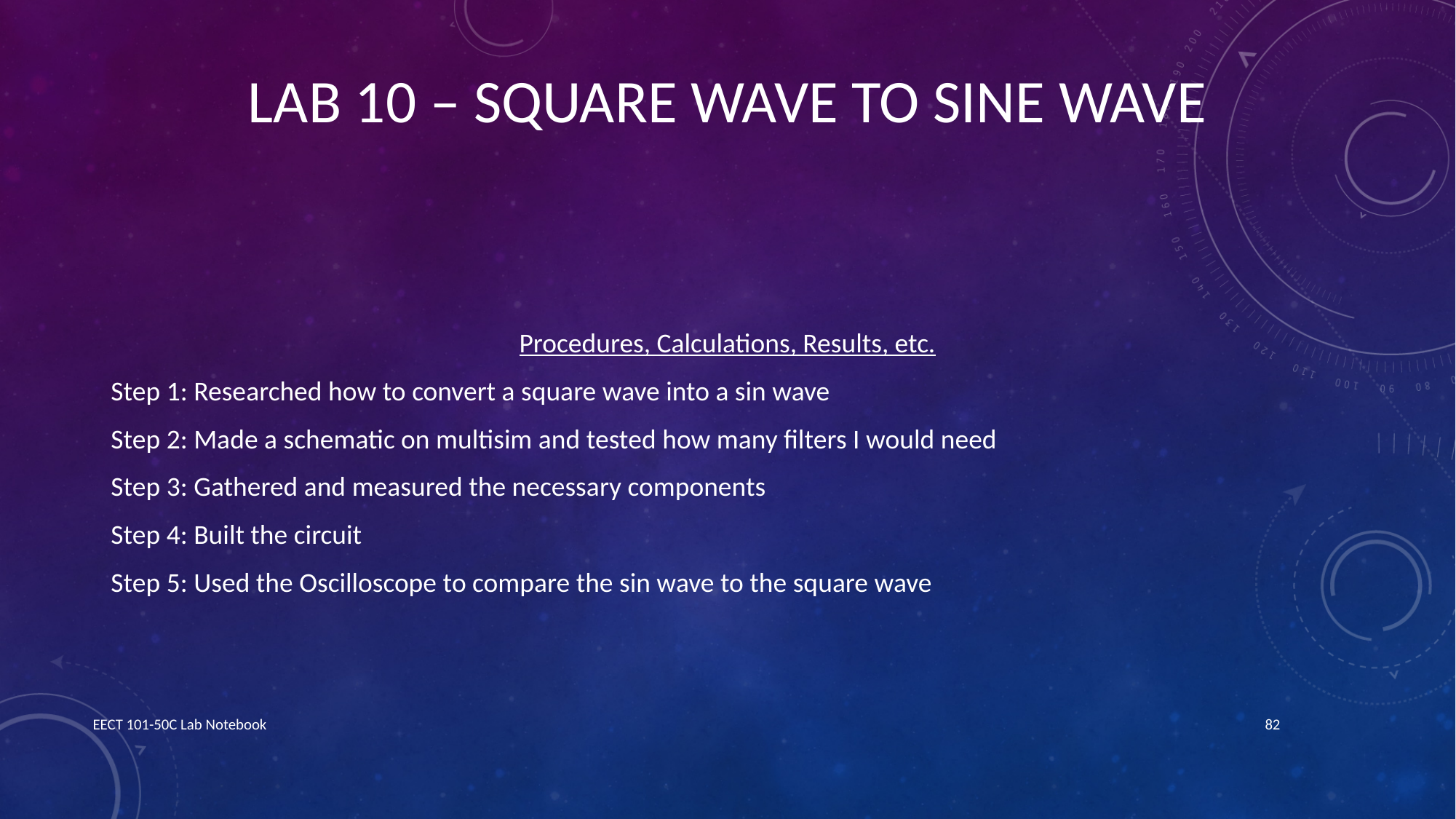

# Lab 10 – Square Wave to Sine Wave
Procedures, Calculations, Results, etc.
Step 1: Researched how to convert a square wave into a sin wave
Step 2: Made a schematic on multisim and tested how many filters I would need
Step 3: Gathered and measured the necessary components
Step 4: Built the circuit
Step 5: Used the Oscilloscope to compare the sin wave to the square wave
EECT 101-50C Lab Notebook
82